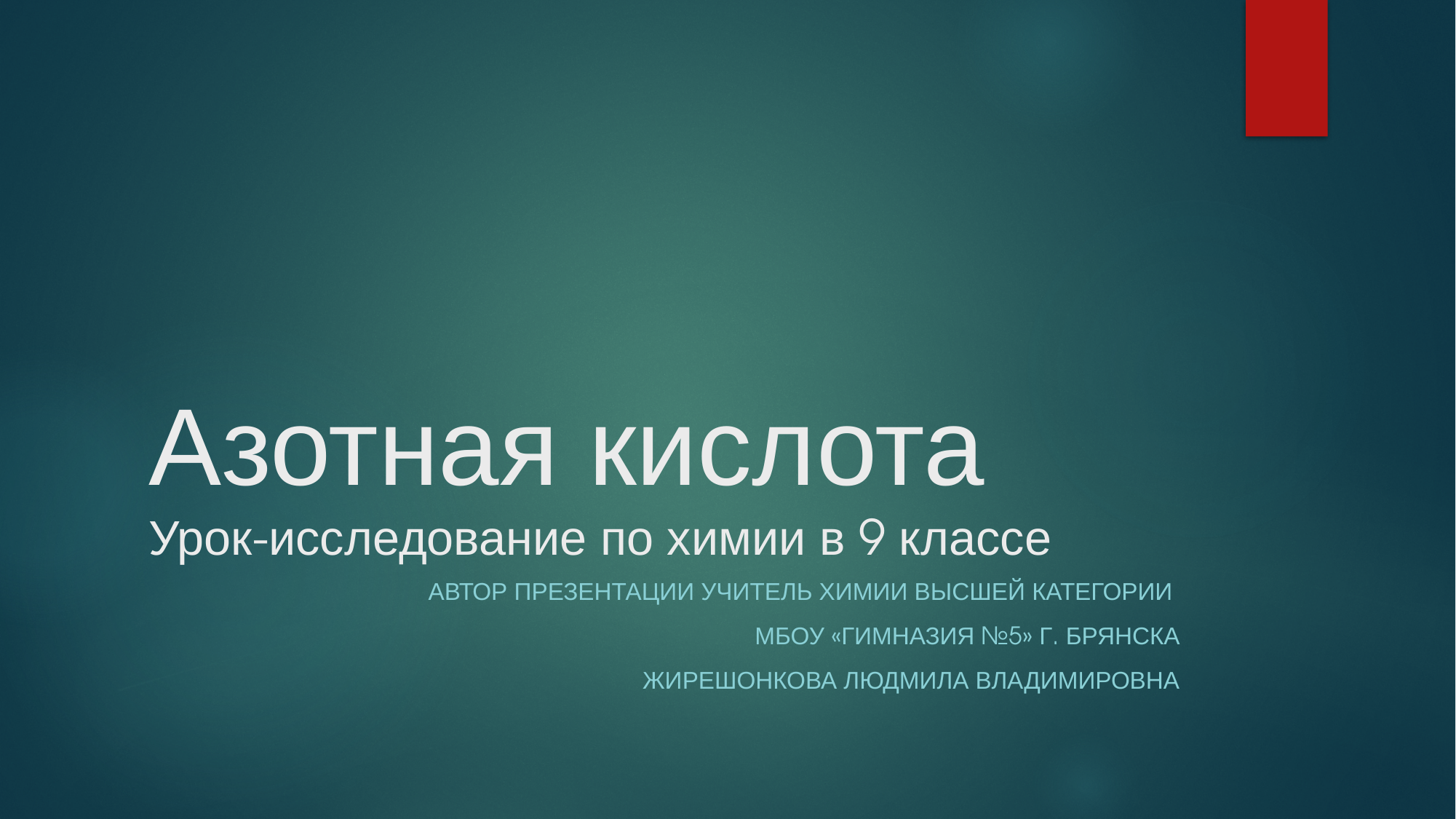

# Азотная кислота Урок-исследование по химии в 9 классе
Автор презентации учитель химии высшей категории
мбоу «гимназия №5» г. Брянска
 Жирешонкова Людмила Владимировна